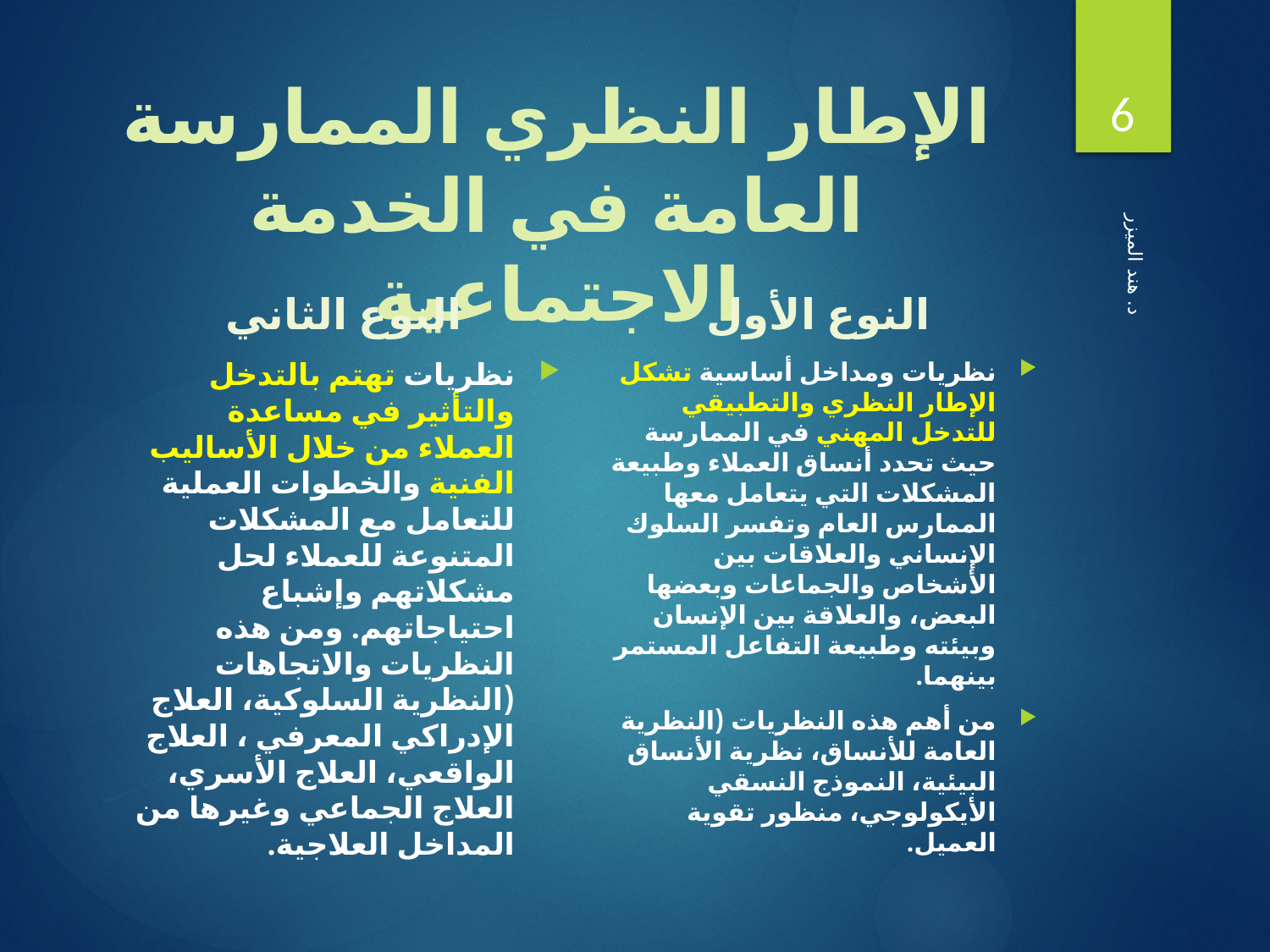

6
# الإطار النظري الممارسة العامة في الخدمة الاجتماعية
النوع الثاني
النوع الأول
نظريات تهتم بالتدخل والتأثير في مساعدة العملاء من خلال الأساليب الفنية والخطوات العملية للتعامل مع المشكلات المتنوعة للعملاء لحل مشكلاتهم وإشباع احتياجاتهم. ومن هذه النظريات والاتجاهات (النظرية السلوكية، العلاج الإدراكي المعرفي ، العلاج الواقعي، العلاج الأسري، العلاج الجماعي وغيرها من المداخل العلاجية.

نظريات ومداخل أساسية تشكل الإطار النظري والتطبيقي للتدخل المهني في الممارسة حيث تحدد أنساق العملاء وطبيعة المشكلات التي يتعامل معها الممارس العام وتفسر السلوك الإنساني والعلاقات بين الأشخاص والجماعات وبعضها البعض، والعلاقة بين الإنسان وبيئته وطبيعة التفاعل المستمر بينهما.
من أهم هذه النظريات (النظرية العامة للأنساق، نظرية الأنساق البيئية، النموذج النسقي الأيكولوجي، منظور تقوية العميل.
د. هند الميزر